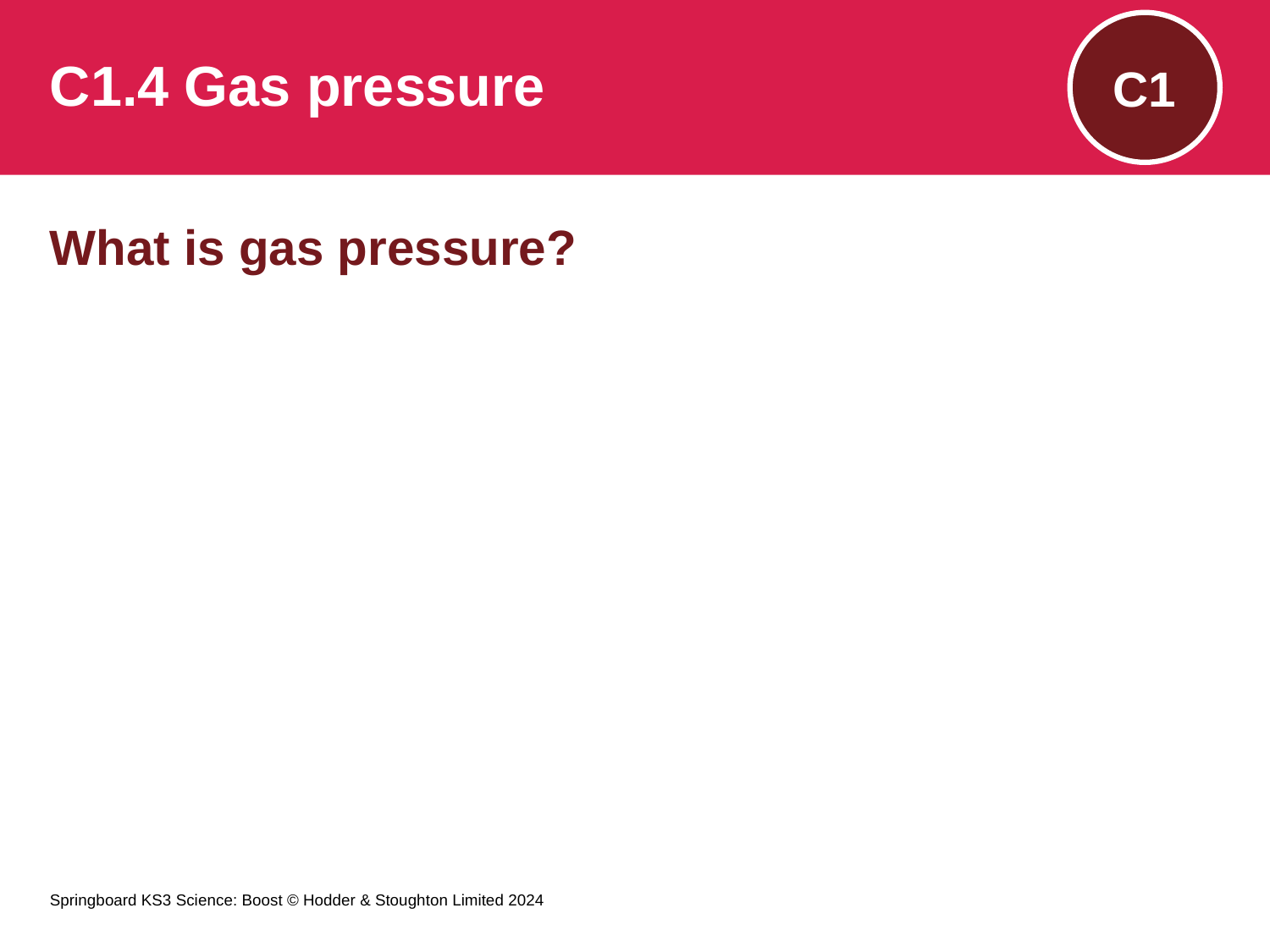

# C1.4 Gas pressure
C1
What is gas pressure?

Springboard KS3 Science: Boost © Hodder & Stoughton Limited 2024